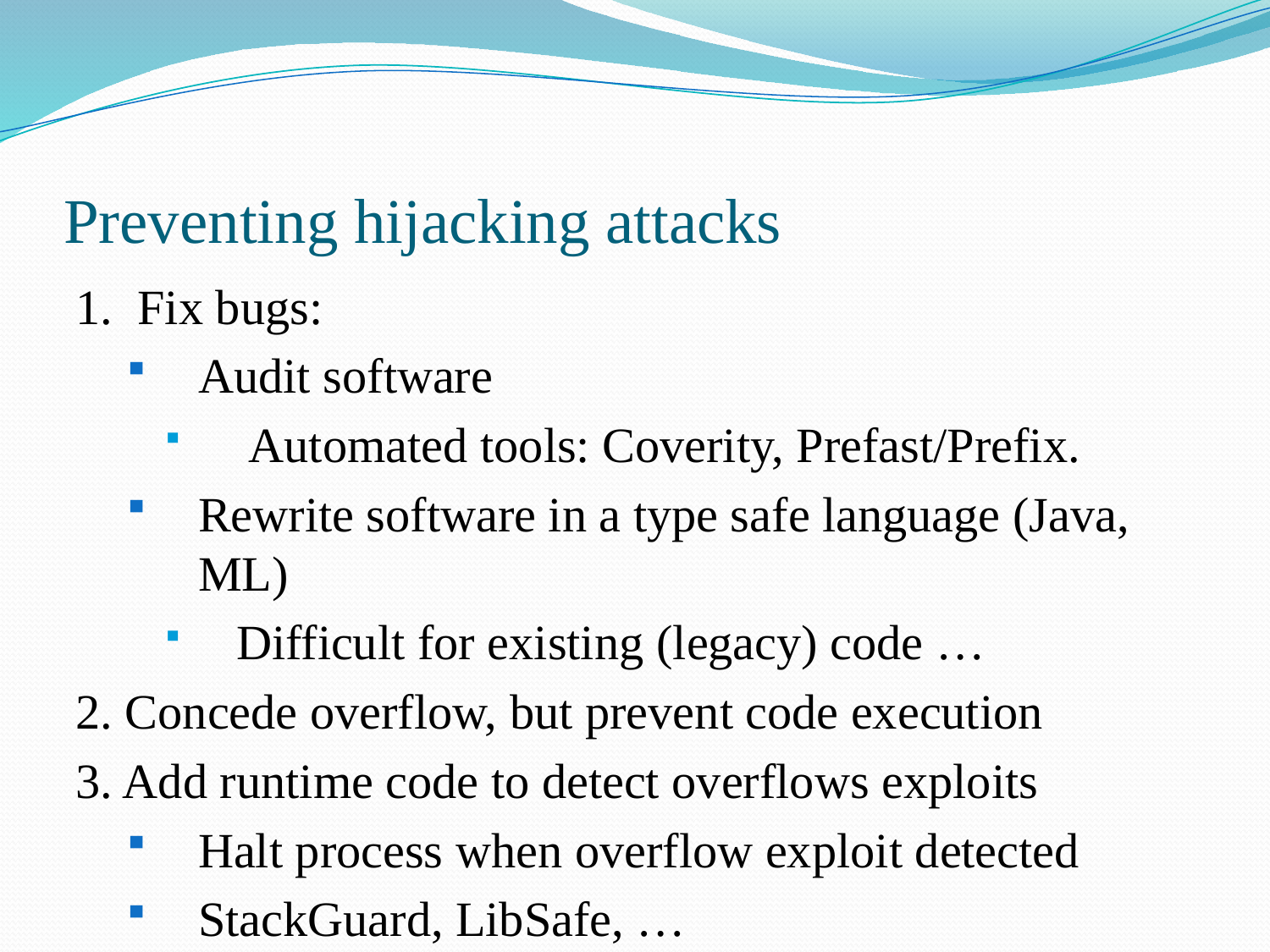

# Preventing hijacking attacks
1.  Fix bugs:
Audit software
 Automated tools: Coverity, Prefast/Prefix.
Rewrite software in a type safe language (Java, ML)
Difficult for existing (legacy) code …
2. Concede overflow, but prevent code execution
3. Add runtime code to detect overflows exploits
Halt process when overflow exploit detected
StackGuard, LibSafe, …